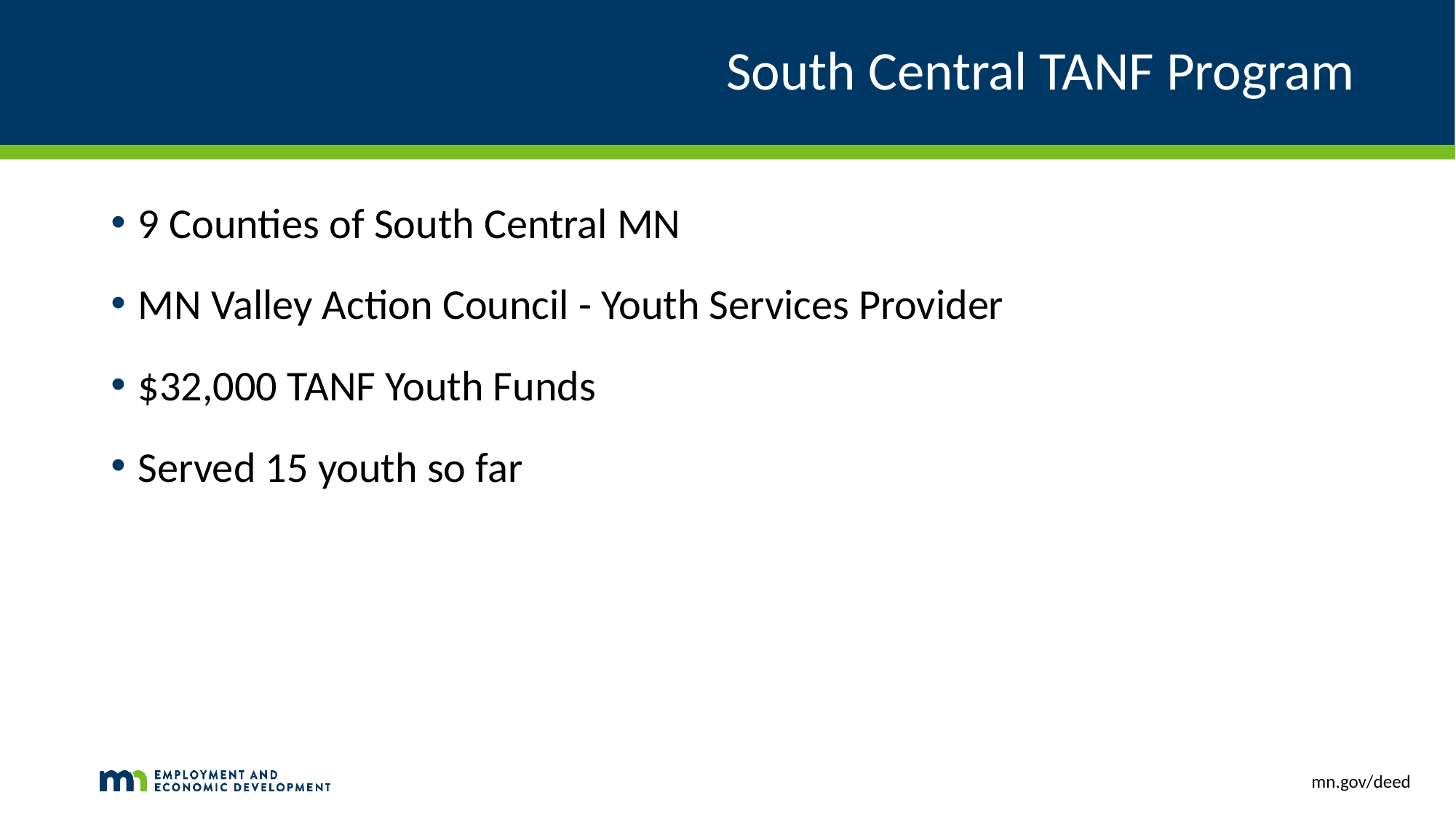

# South Central TANF Program
9 Counties of South Central MN
MN Valley Action Council - Youth Services Provider
$32,000 TANF Youth Funds
Served 15 youth so far

mn.gov/deed